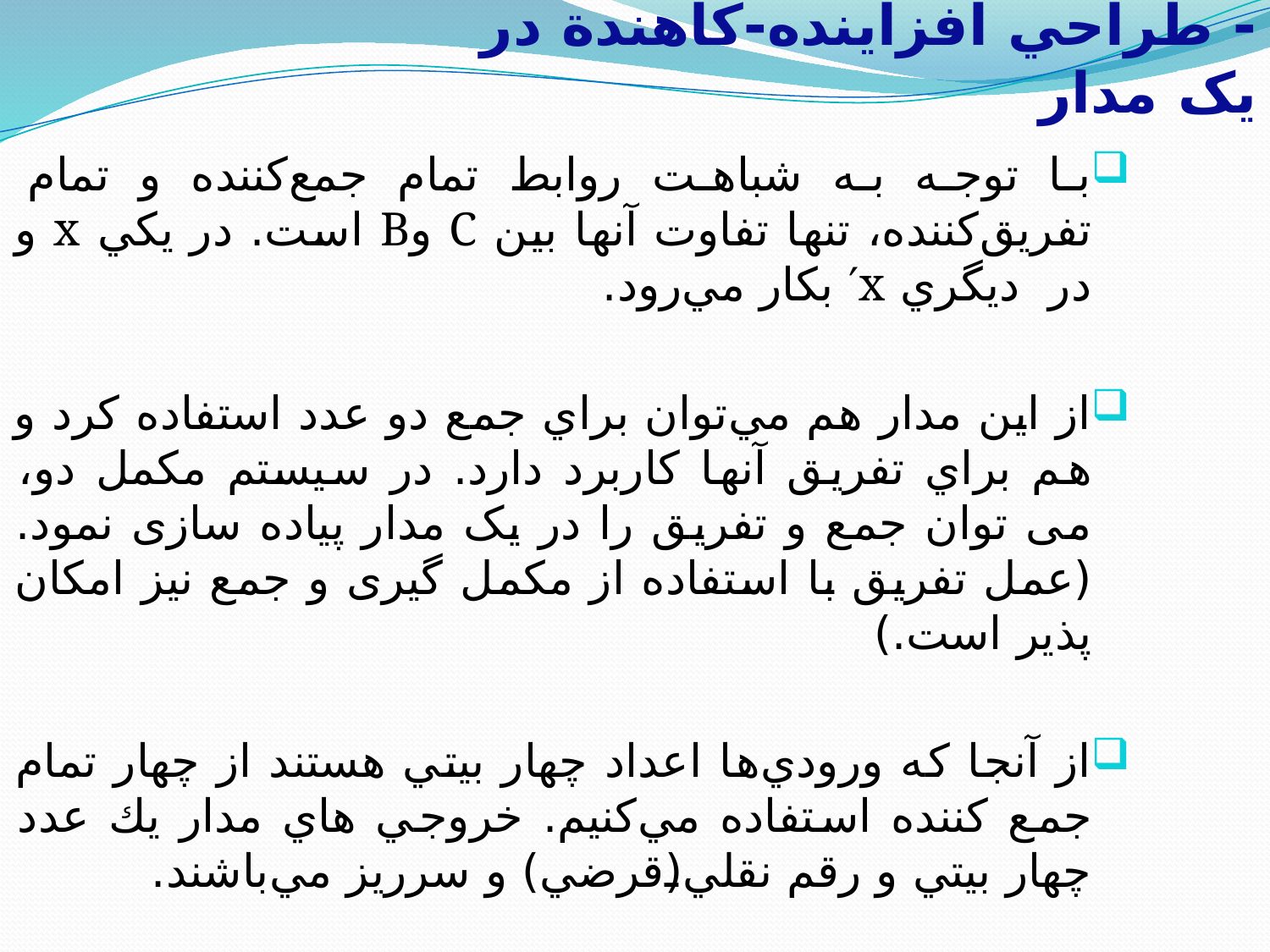

- طراحي افزاينده-كاهندة در یک مدار
با توجه به شباهت روابط تمام ‌جمع‌كننده و تمام ‌تفريق‌كننده، تنها تفاوت آنها بين C وB است. در يكي x و در  ديگري x′ بكار مي‌رود.

از اين مدار هم مي‌توان براي جمع دو عدد استفاده كرد و هم براي تفريق آنها كاربرد دارد. در سیستم مکمل دو، می توان جمع و تفریق را در یک مدار پیاده سازی نمود. (عمل تفریق با استفاده از مکمل گیری و جمع نیز امکان پذیر است.)

از آنجا كه ورودي‌ها اعداد چهار بيتي هستند از چهار تمام جمع كننده استفاده مي‌كنيم. خروجي هاي مدار يك عدد چهار بيتي و رقم نقلي(قرضي) و سرريز مي‌باشند.